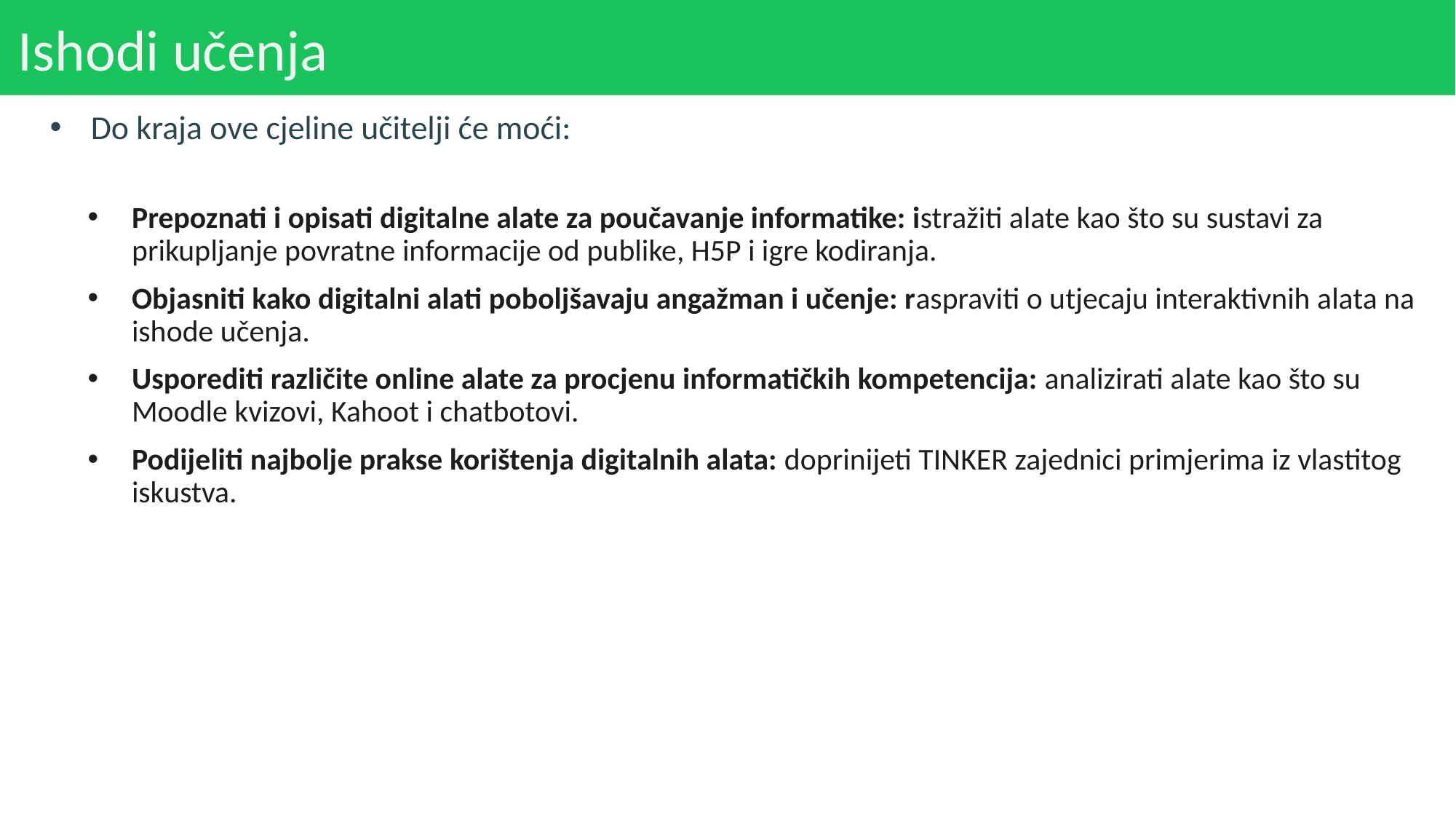

# Ishodi učenja
Do kraja ove cjeline učitelji će moći:
Prepoznati i opisati digitalne alate za poučavanje informatike: istražiti alate kao što su sustavi za prikupljanje povratne informacije od publike, H5P i igre kodiranja.
Objasniti kako digitalni alati poboljšavaju angažman i učenje: raspraviti o utjecaju interaktivnih alata na ishode učenja.
Usporediti različite online alate za procjenu informatičkih kompetencija: analizirati alate kao što su Moodle kvizovi, Kahoot i chatbotovi.
Podijeliti najbolje prakse korištenja digitalnih alata: doprinijeti TINKER zajednici primjerima iz vlastitog iskustva.